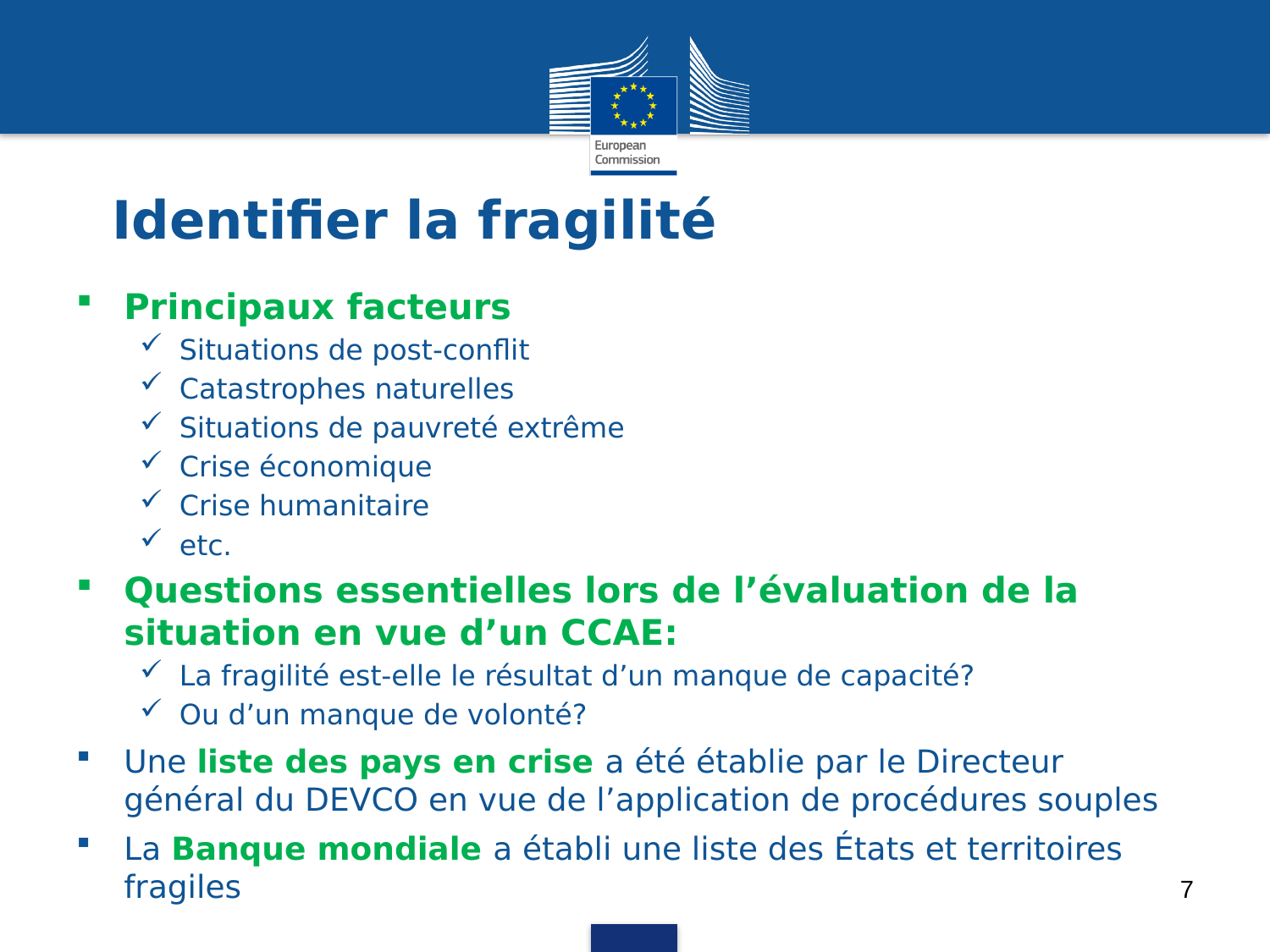

# Identifier la fragilité
Principaux facteurs
Situations de post-conflit
Catastrophes naturelles
Situations de pauvreté extrême
Crise économique
Crise humanitaire
etc.
Questions essentielles lors de l’évaluation de la situation en vue d’un CCAE:
La fragilité est-elle le résultat d’un manque de capacité?
Ou d’un manque de volonté?
Une liste des pays en crise a été établie par le Directeur général du DEVCO en vue de l’application de procédures souples
La Banque mondiale a établi une liste des États et territoires fragiles

7